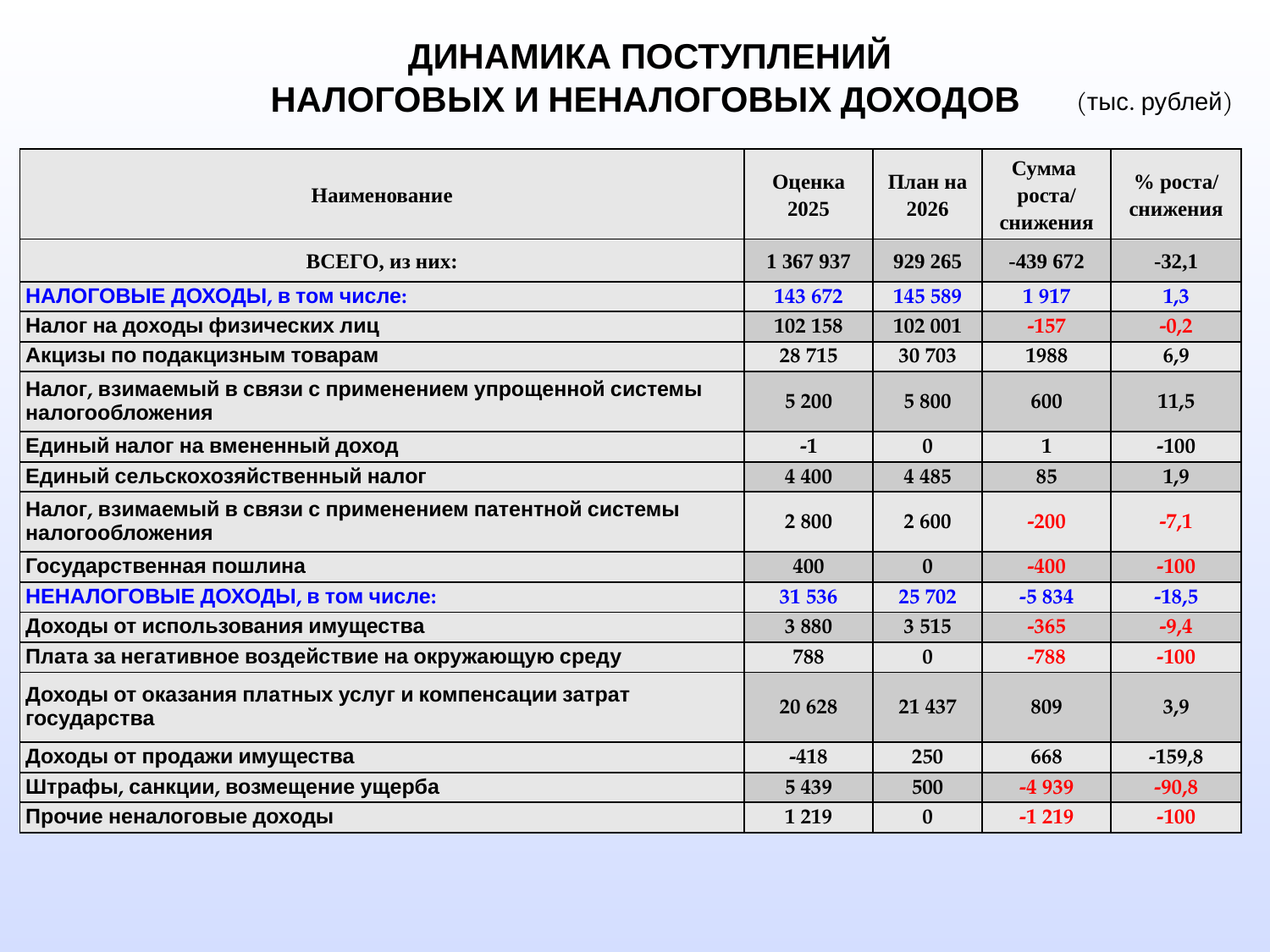

ДИНАМИКА ПОСТУПЛЕНИЙ
НАЛОГОВЫХ И НЕНАЛОГОВЫХ ДОХОДОВ
(тыс. рублей)
| Наименование | Оценка 2025 | План на 2026 | Сумма роста/ снижения | % роста/ снижения |
| --- | --- | --- | --- | --- |
| ВСЕГО, из них: | 1 367 937 | 929 265 | -439 672 | -32,1 |
| НАЛОГОВЫЕ ДОХОДЫ, в том числе: | 143 672 | 145 589 | 1 917 | 1,3 |
| Налог на доходы физических лиц | 102 158 | 102 001 | -157 | -0,2 |
| Акцизы по подакцизным товарам | 28 715 | 30 703 | 1988 | 6,9 |
| Налог, взимаемый в связи с применением упрощенной системы налогообложения | 5 200 | 5 800 | 600 | 11,5 |
| Единый налог на вмененный доход | -1 | 0 | 1 | -100 |
| Единый сельскохозяйственный налог | 4 400 | 4 485 | 85 | 1,9 |
| Налог, взимаемый в связи с применением патентной системы налогообложения | 2 800 | 2 600 | -200 | -7,1 |
| Государственная пошлина | 400 | 0 | -400 | -100 |
| НЕНАЛОГОВЫЕ ДОХОДЫ, в том числе: | 31 536 | 25 702 | -5 834 | -18,5 |
| Доходы от использования имущества | 3 880 | 3 515 | -365 | -9,4 |
| Плата за негативное воздействие на окружающую среду | 788 | 0 | -788 | -100 |
| Доходы от оказания платных услуг и компенсации затрат государства | 20 628 | 21 437 | 809 | 3,9 |
| Доходы от продажи имущества | -418 | 250 | 668 | -159,8 |
| Штрафы, санкции, возмещение ущерба | 5 439 | 500 | -4 939 | -90,8 |
| Прочие неналоговые доходы | 1 219 | 0 | -1 219 | -100 |